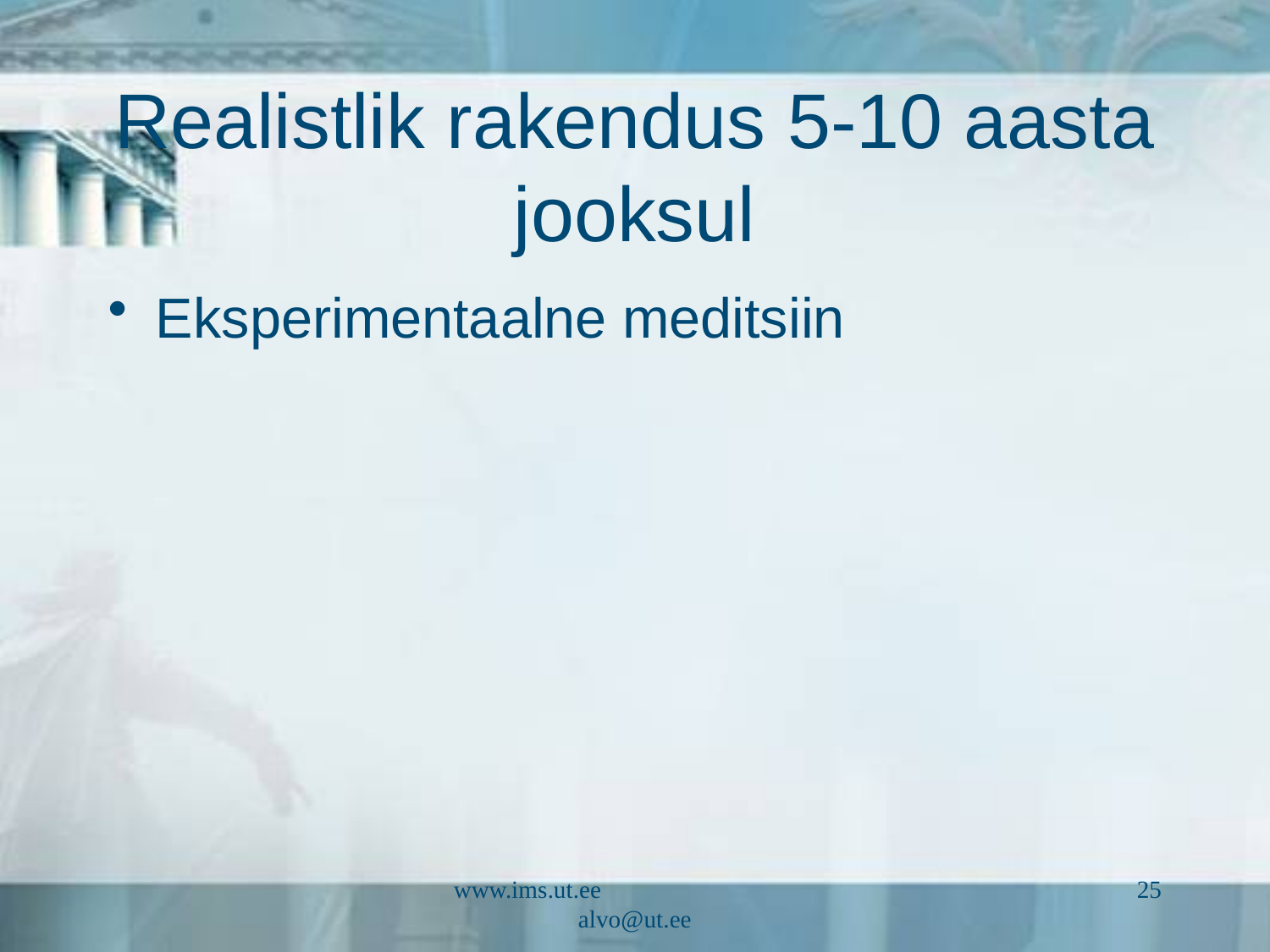

# Realistlik rakendus 5-10 aasta jooksul
Eksperimentaalne meditsiin

www.ims.ut.ee                                    alvo@ut.ee
25